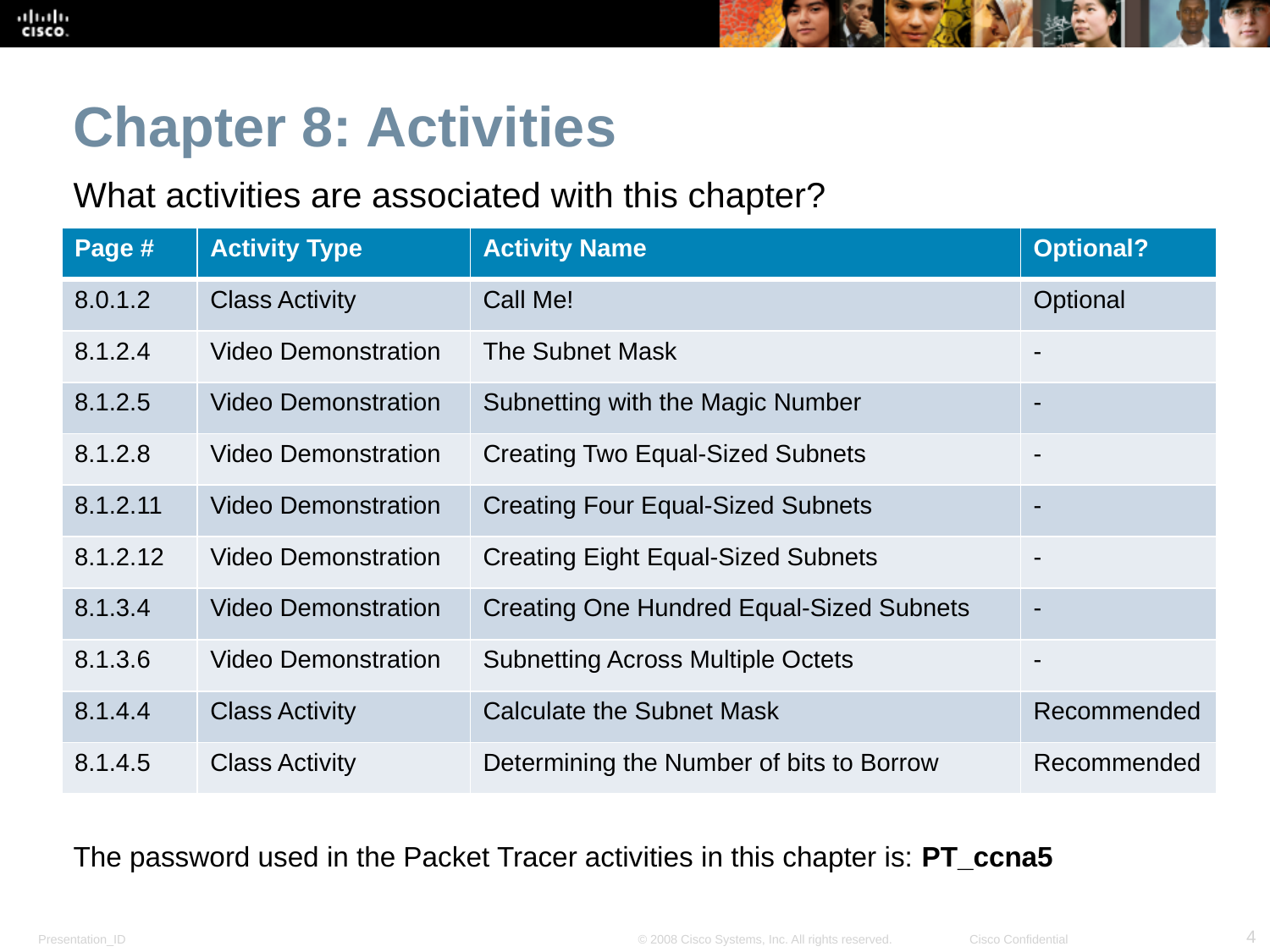

Chapter 8: Activities
What activities are associated with this chapter?

| Page # | Activity Type | Activity Name | Optional? |
| --- | --- | --- | --- |
| 8.0.1.2 | Class Activity | Call Me! | Optional |
| 8.1.2.4 | Video Demonstration | The Subnet Mask | - |
| 8.1.2.5 | Video Demonstration | Subnetting with the Magic Number | - |
| 8.1.2.8 | Video Demonstration | Creating Two Equal-Sized Subnets | - |
| 8.1.2.11 | Video Demonstration | Creating Four Equal-Sized Subnets | - |
| 8.1.2.12 | Video Demonstration | Creating Eight Equal-Sized Subnets | - |
| 8.1.3.4 | Video Demonstration | Creating One Hundred Equal-Sized Subnets | - |
| 8.1.3.6 | Video Demonstration | Subnetting Across Multiple Octets | - |
| 8.1.4.4 | Class Activity | Calculate the Subnet Mask | Recommended |
| 8.1.4.5 | Class Activity | Determining the Number of bits to Borrow | Recommended |
The password used in the Packet Tracer activities in this chapter is: PT_ccna5